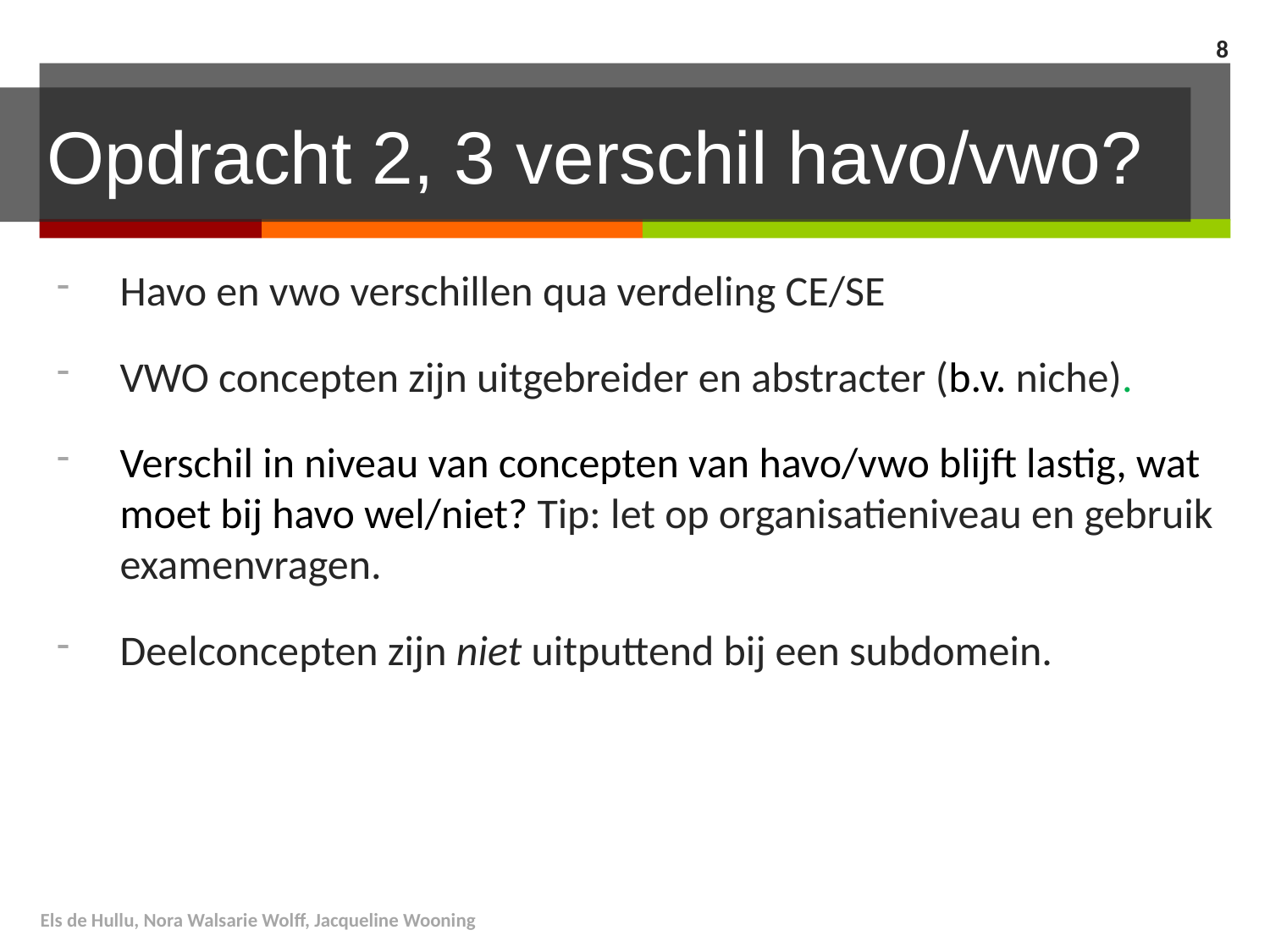

8
# Opdracht 2, 3 verschil havo/vwo?
Havo en vwo verschillen qua verdeling CE/SE
VWO concepten zijn uitgebreider en abstracter (b.v. niche).
Verschil in niveau van concepten van havo/vwo blijft lastig, wat moet bij havo wel/niet? Tip: let op organisatieniveau en gebruik examenvragen.
Deelconcepten zijn niet uitputtend bij een subdomein.

Els de Hullu, Nora Walsarie Wolff, Jacqueline Wooning